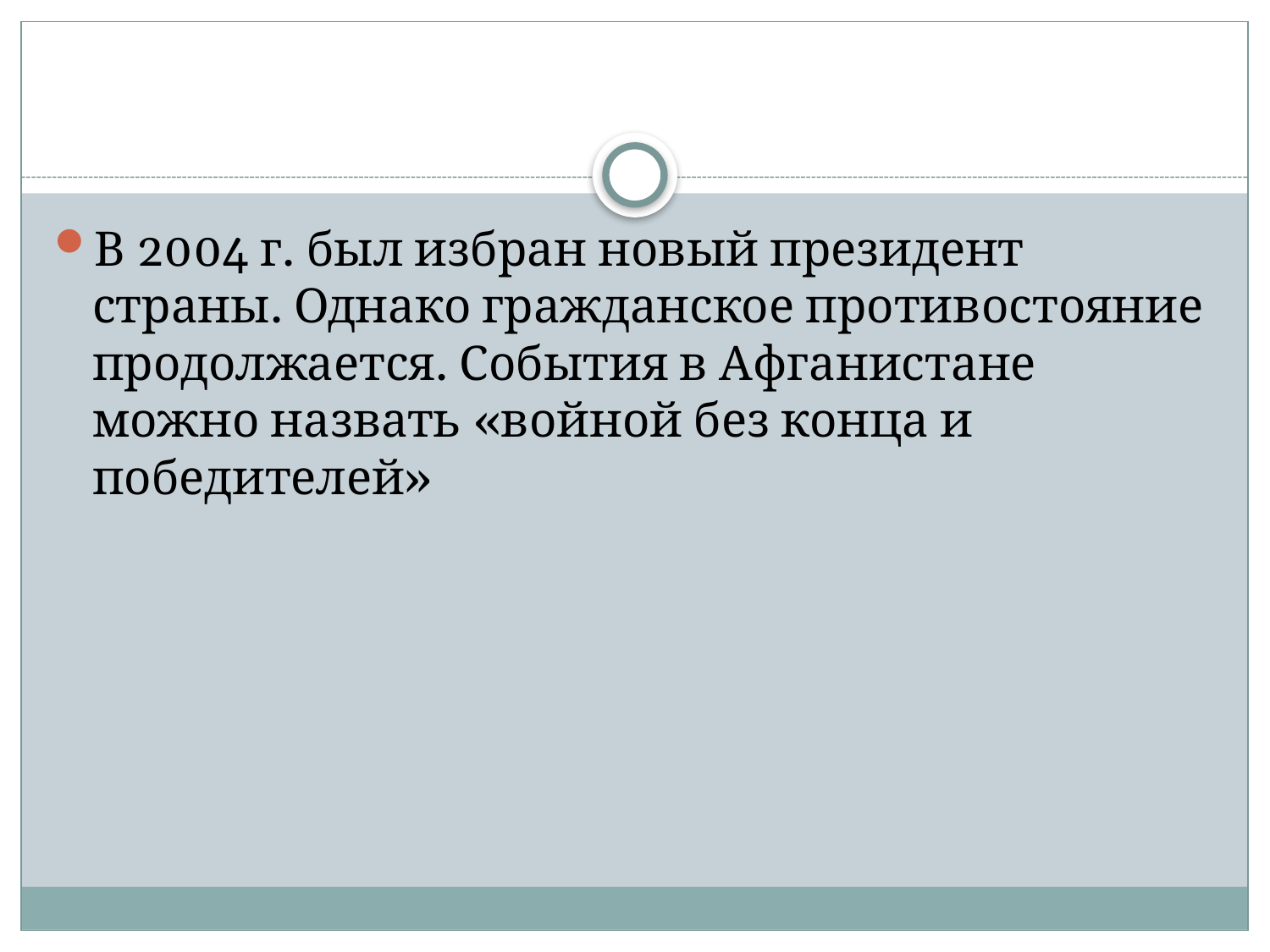

#
В 2004 г. был избран новый президент страны. Однако гражданское противостояние продолжается. События в Афганистане можно назвать «войной без конца и победителей»